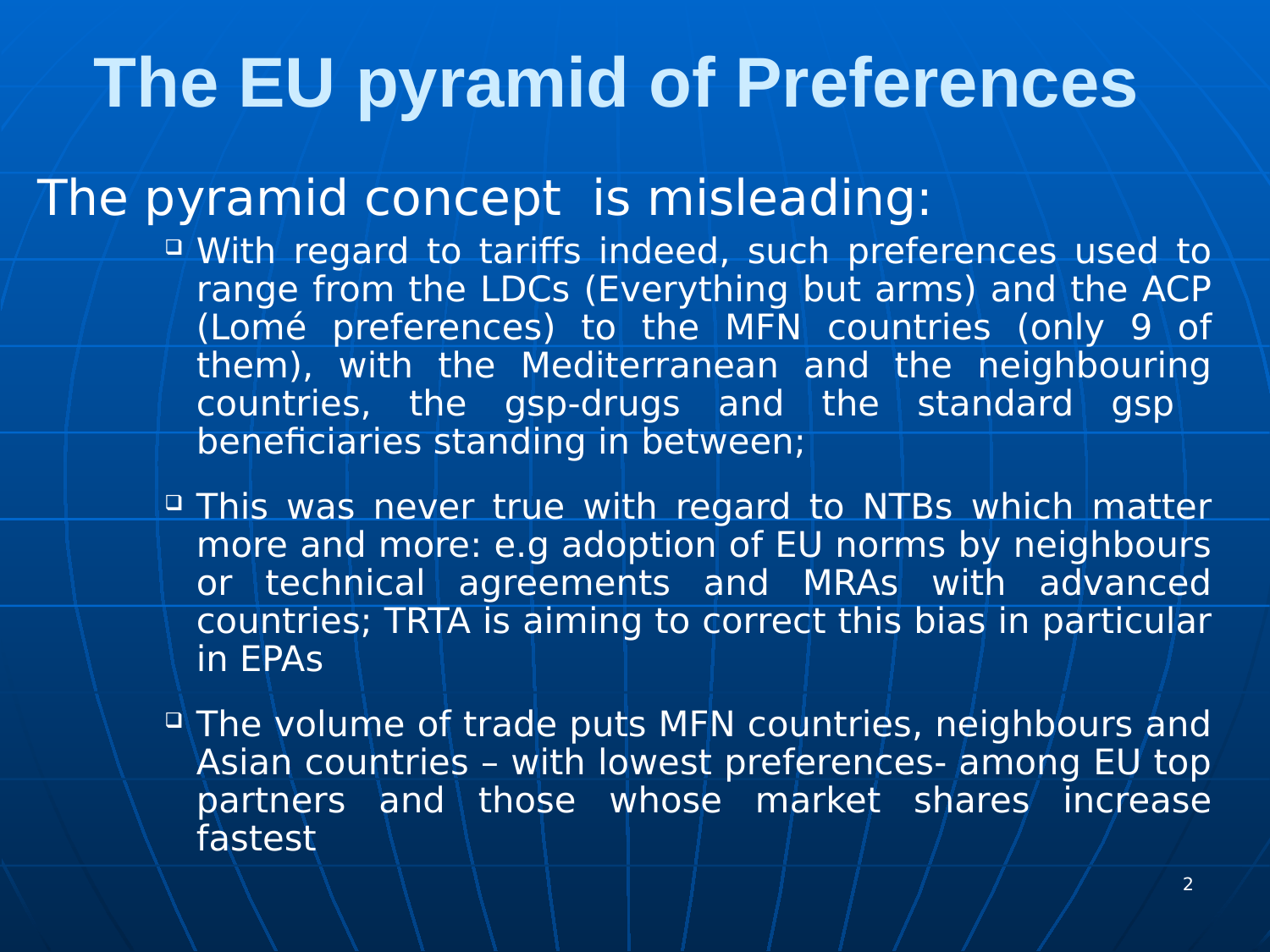

# The EU pyramid of Preferences
The pyramid concept  is misleading:
With regard to tariffs indeed, such preferences used to range from the LDCs (Everything but arms) and the ACP (Lomé preferences) to the MFN countries (only 9 of them), with the Mediterranean and the neighbouring countries, the gsp-drugs and the standard gsp  beneficiaries standing in between;

This was never true with regard to NTBs which matter more and more: e.g adoption of EU norms by neighbours or technical agreements and MRAs with advanced countries; TRTA is aiming to correct this bias in particular in EPAs

The volume of trade puts MFN countries, neighbours and Asian countries – with lowest preferences- among EU top partners and those whose market shares increase fastest
2